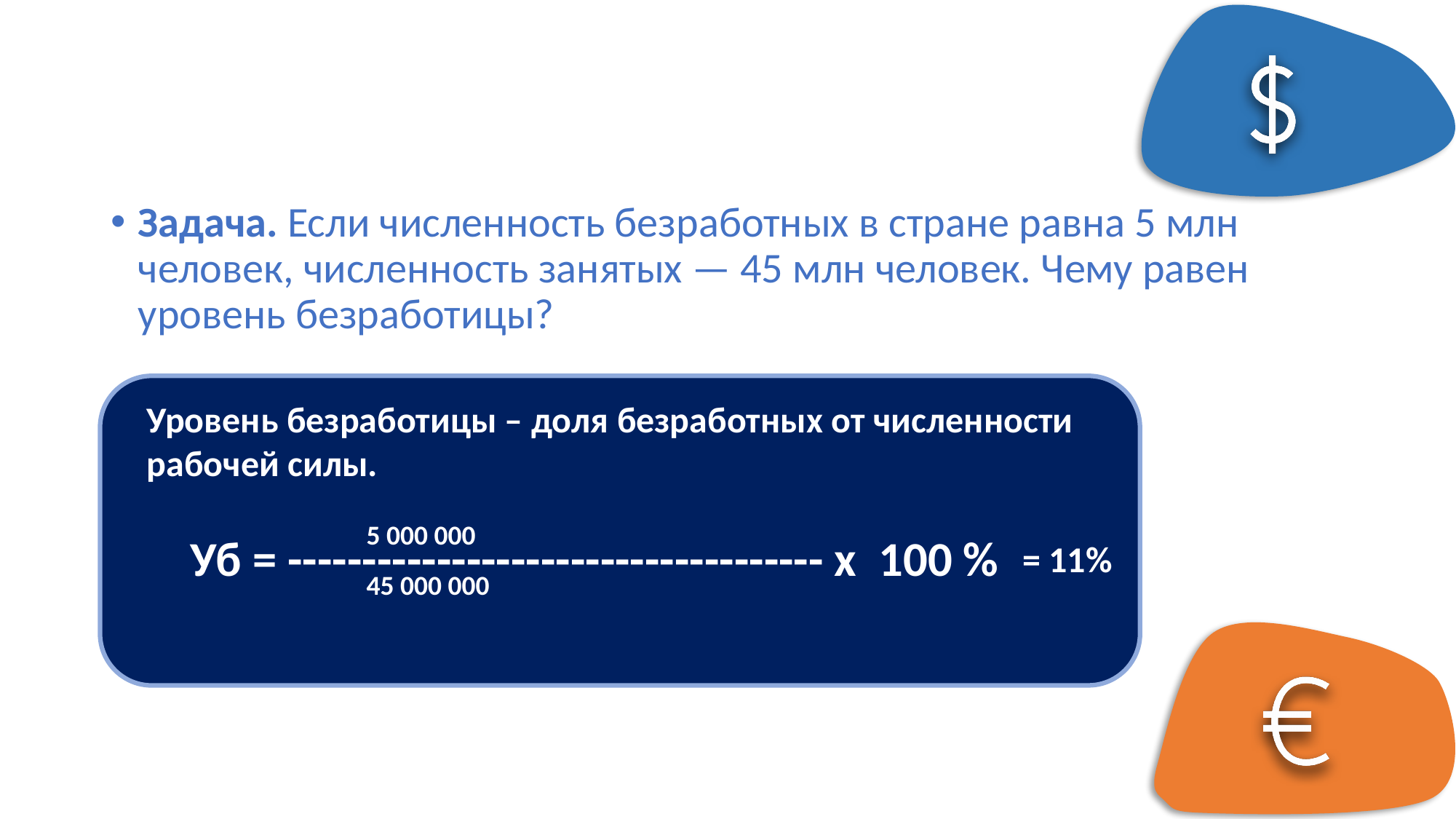

Задача. Если численность безработных в стране равна 5 млн человек, численность занятых — 45 млн человек. Чему равен уровень безработицы?
Уровень безработицы – доля безработных от численности рабочей силы.

Уб = ------------------------------------ х  100 %
5 000 000
= 11%
45 000 000